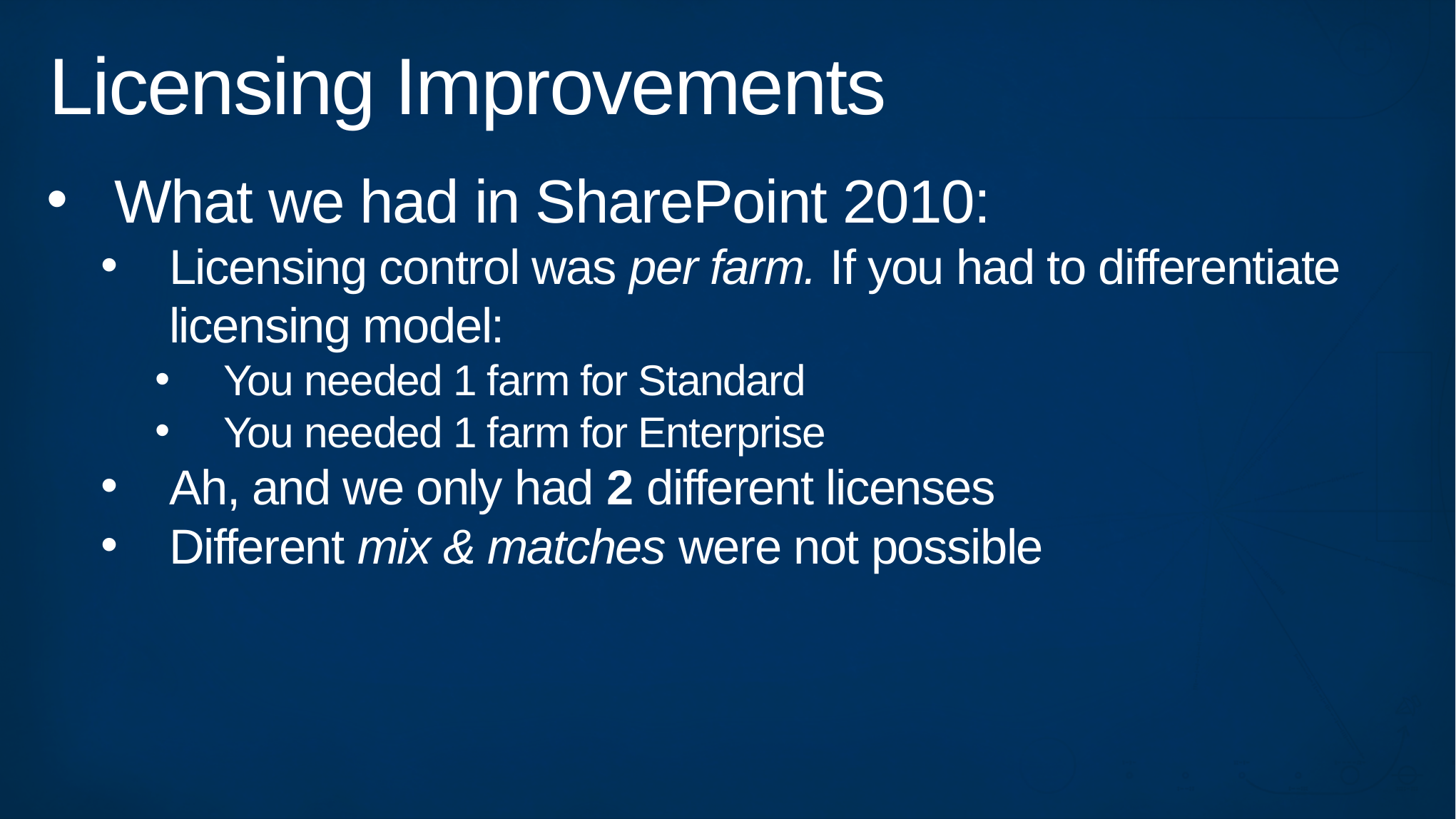

# Licensing Improvements
What we had in SharePoint 2010:
Licensing control was per farm. If you had to differentiate licensing model:
You needed 1 farm for Standard
You needed 1 farm for Enterprise
Ah, and we only had 2 different licenses
Different mix & matches were not possible